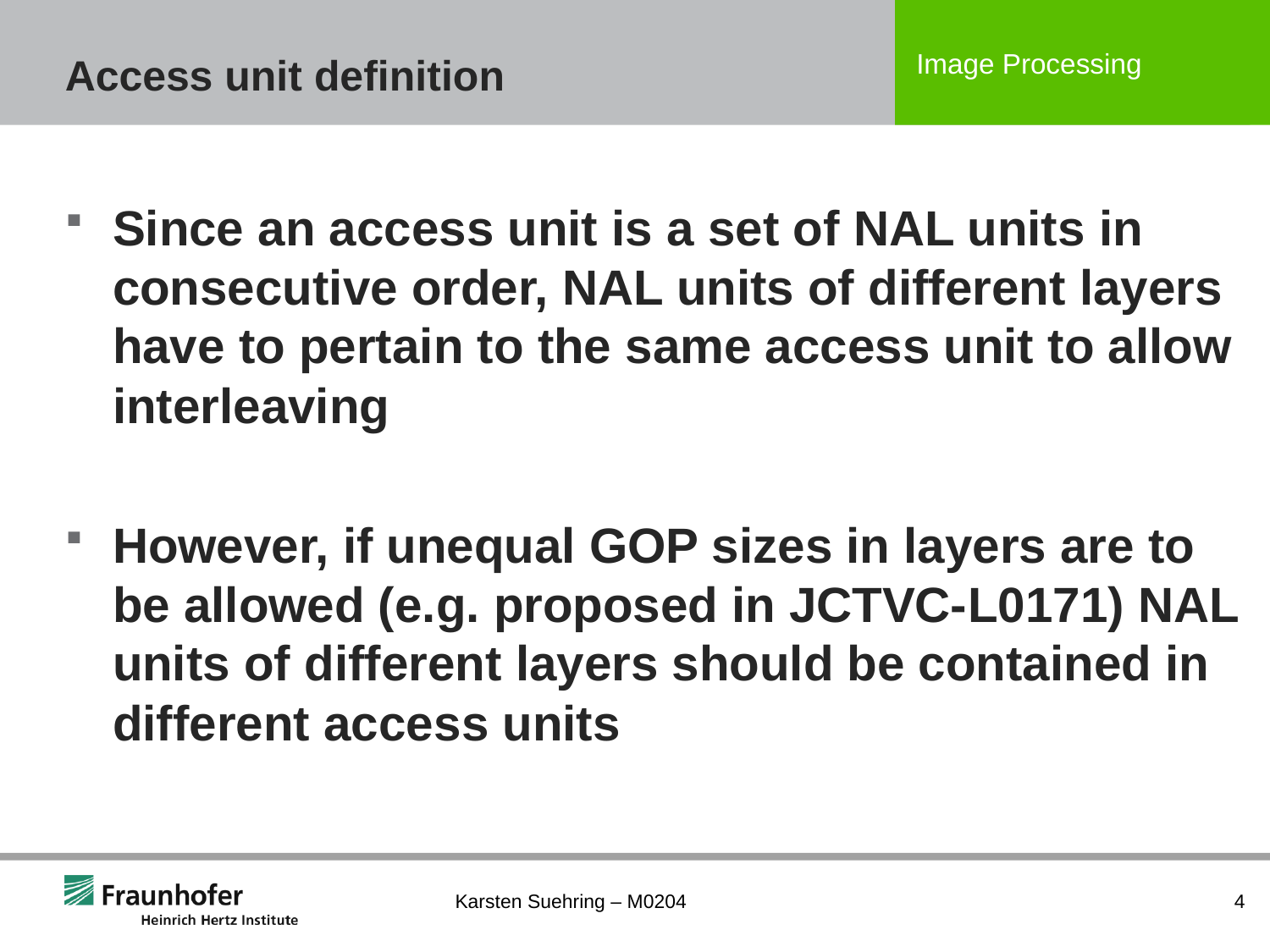

# Access unit definition
Since an access unit is a set of NAL units in consecutive order, NAL units of different layers have to pertain to the same access unit to allow interleaving

However, if unequal GOP sizes in layers are to be allowed (e.g. proposed in JCTVC-L0171) NAL units of different layers should be contained in different access units

Karsten Suehring – M0204
4